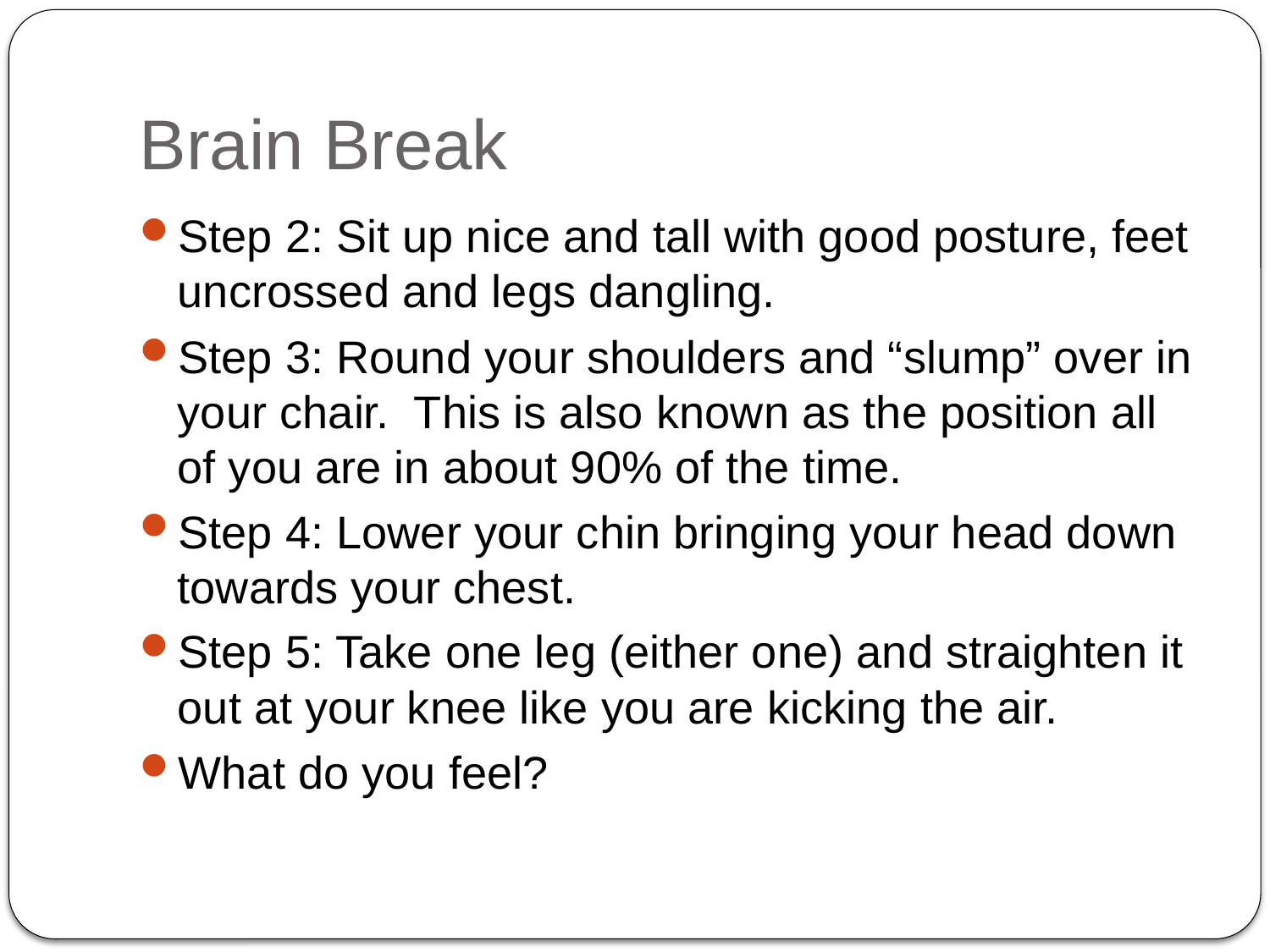

# Brain Break
Step 2: Sit up nice and tall with good posture, feet uncrossed and legs dangling.
Step 3: Round your shoulders and “slump” over in your chair.  This is also known as the position all of you are in about 90% of the time.
Step 4: Lower your chin bringing your head down towards your chest.
Step 5: Take one leg (either one) and straighten it out at your knee like you are kicking the air.
What do you feel?